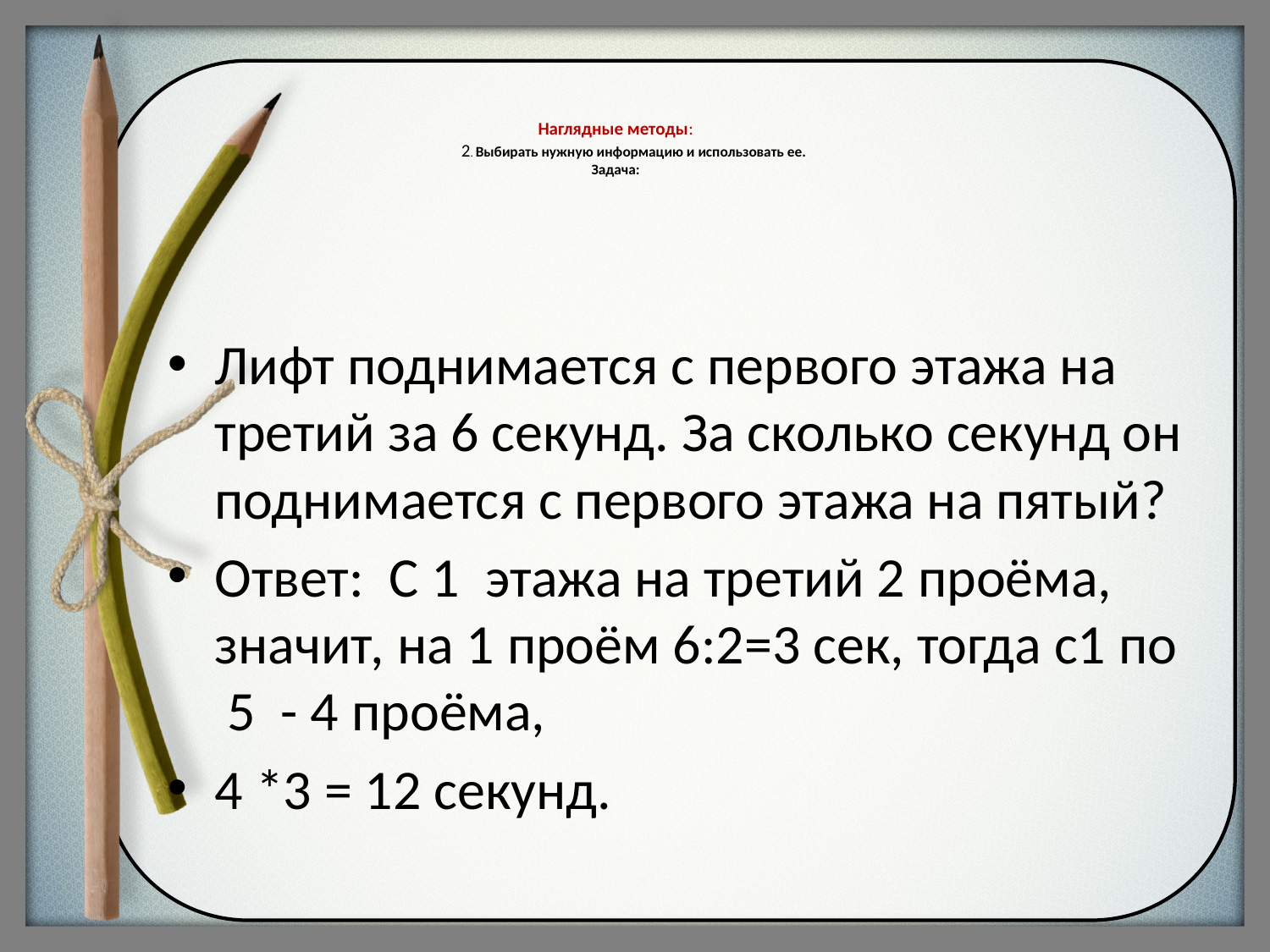

# Наглядные методы: 2. Выбирать нужную информацию и использовать ее. Задача:
Лифт поднимается с первого этажа на третий за 6 секунд. За сколько секунд он поднимается с первого этажа на пятый?
Ответ:  С 1  этажа на третий 2 проёма, значит, на 1 проём 6:2=3 сек, тогда с1 по  5  - 4 проёма,
4 *3 = 12 секунд.